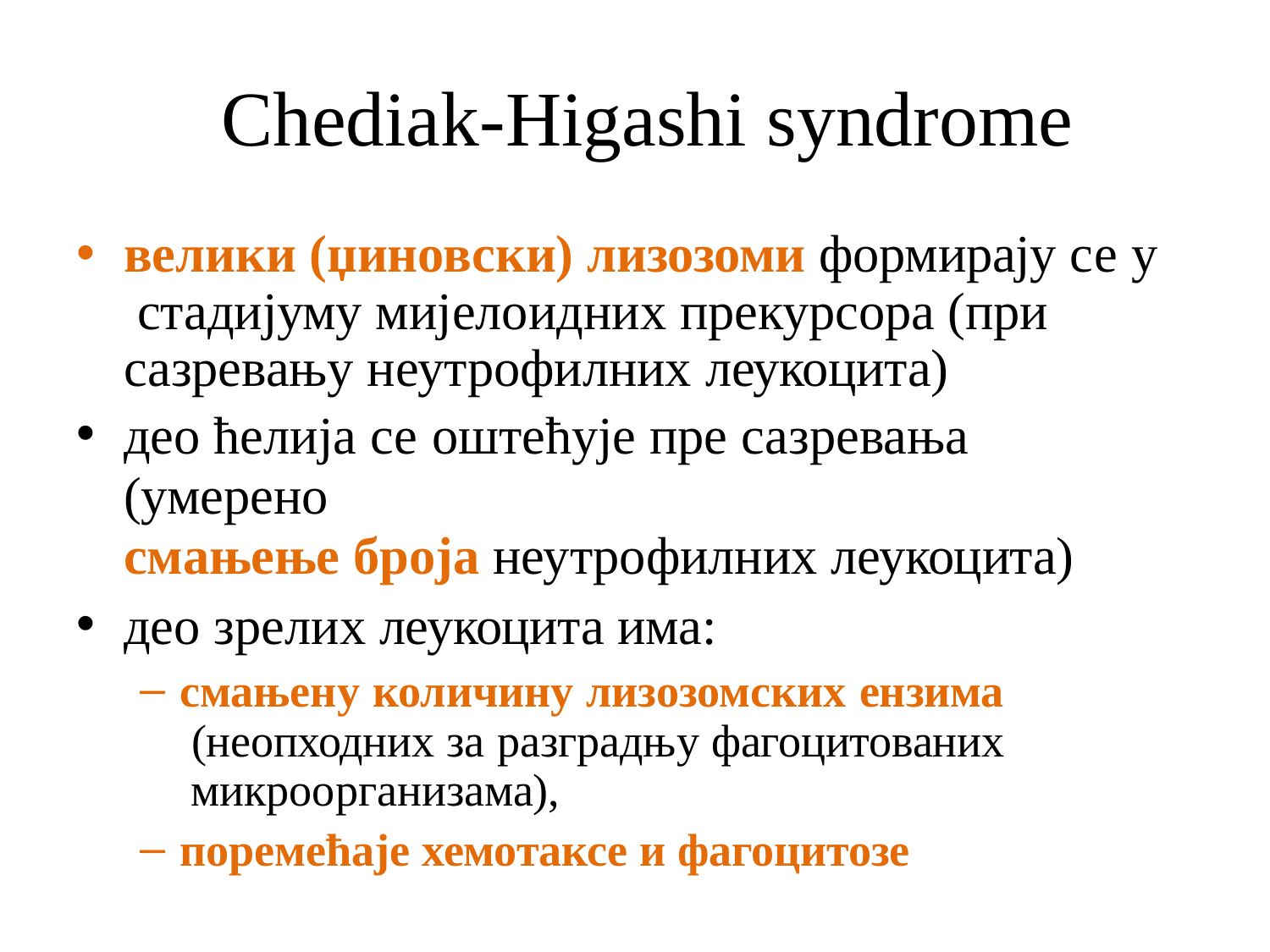

# Chediak-Higashi syndrome
велики (џиновски) лизозоми формирају се у  стадијуму мијелоидних прекурсора (при  сазревању неутрофилних леукоцита)
део ћелија се оштећује пре сазревања (умерено
смањење броја неутрофилних леукоцита)
део зрелих леукоцита има:
смањену количину лизозомских ензима  (неопходних за разградњу фагоцитованих  микроорганизама),
поремећаје хемотаксе и фагоцитозе